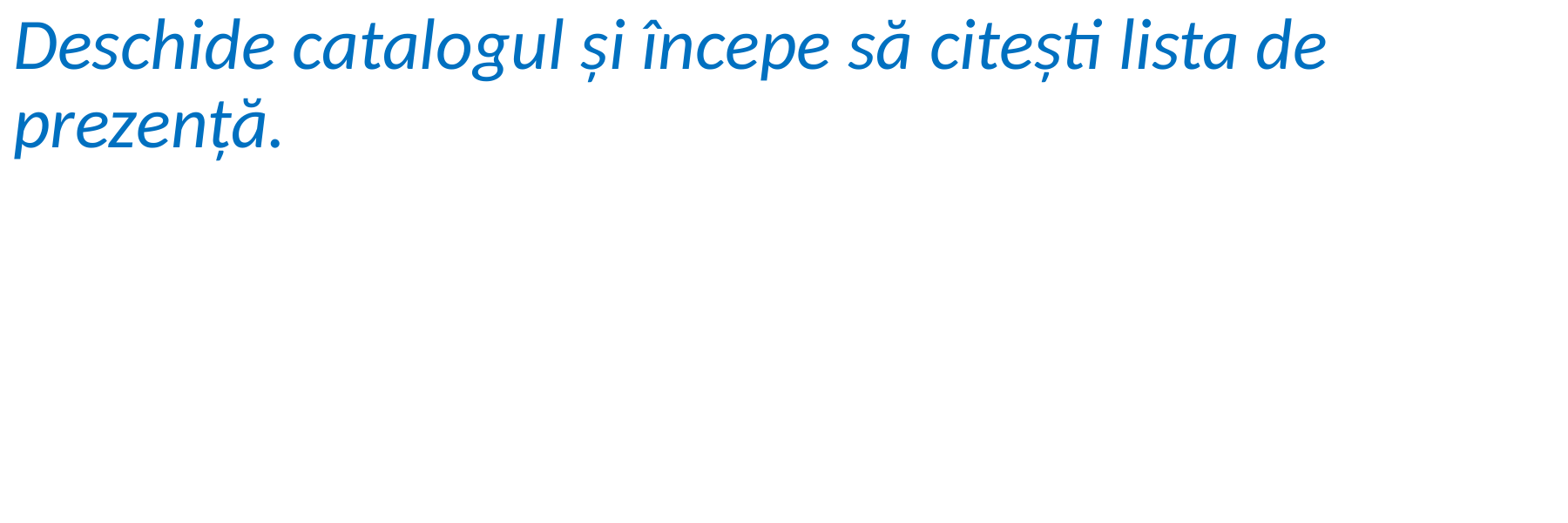

Deschide catalogul și începe să citești lista de prezență.